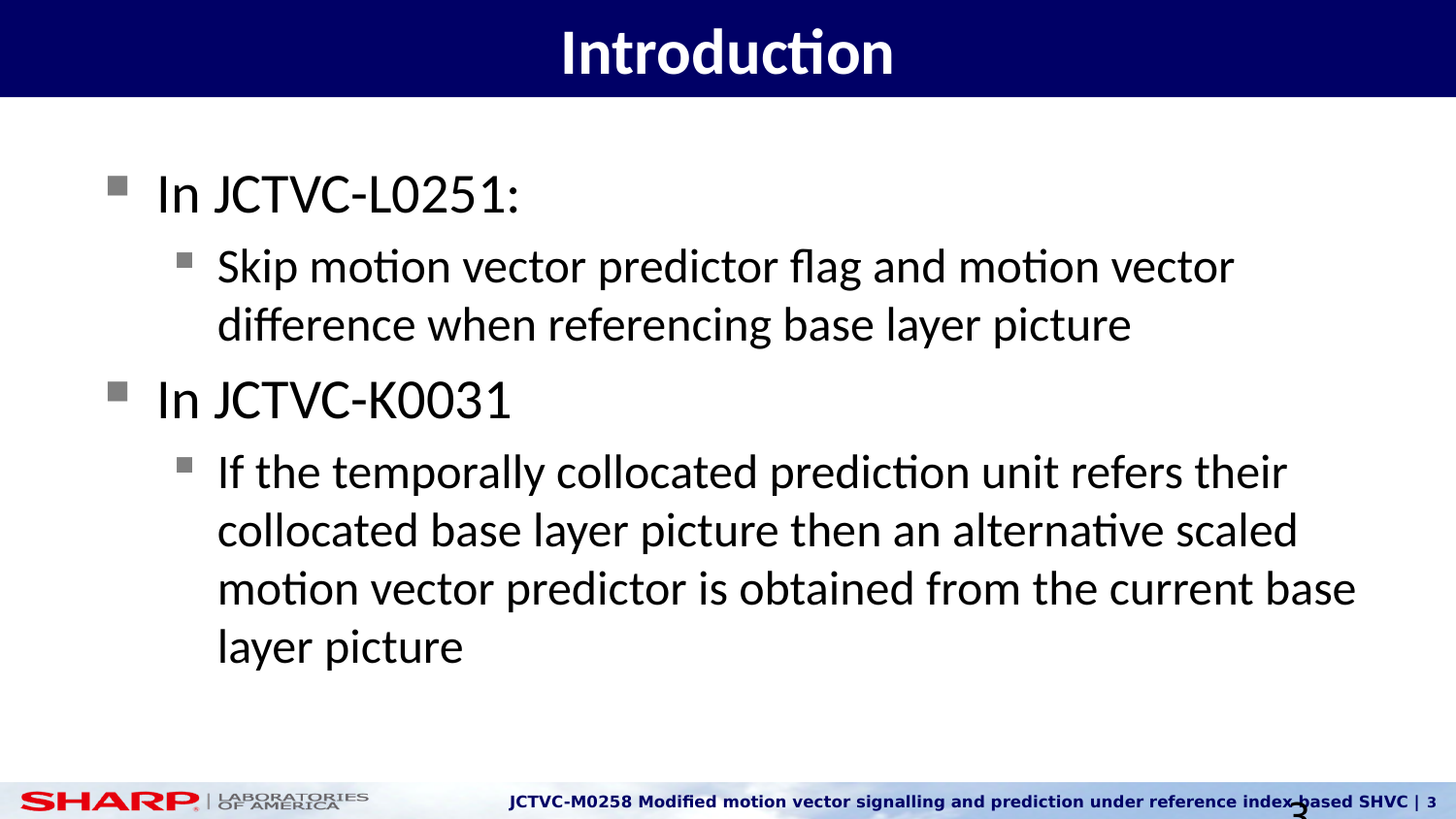

# Introduction
In JCTVC-L0251:
Skip motion vector predictor flag and motion vector difference when referencing base layer picture
In JCTVC-K0031
If the temporally collocated prediction unit refers their collocated base layer picture then an alternative scaled motion vector predictor is obtained from the current base layer picture

3